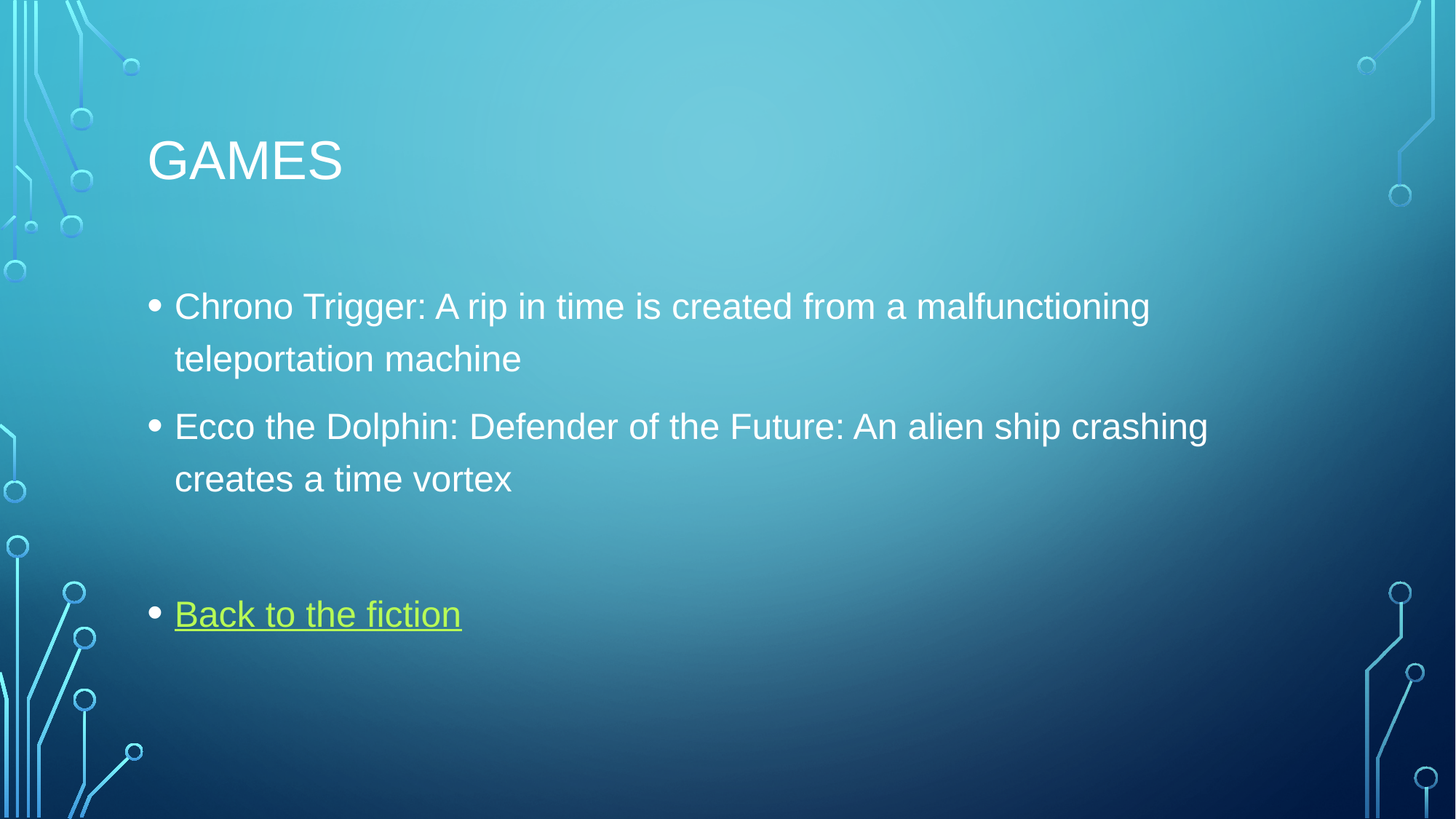

# Games
Chrono Trigger: A rip in time is created from a malfunctioning teleportation machine
Ecco the Dolphin: Defender of the Future: An alien ship crashing creates a time vortex

Back to the fiction